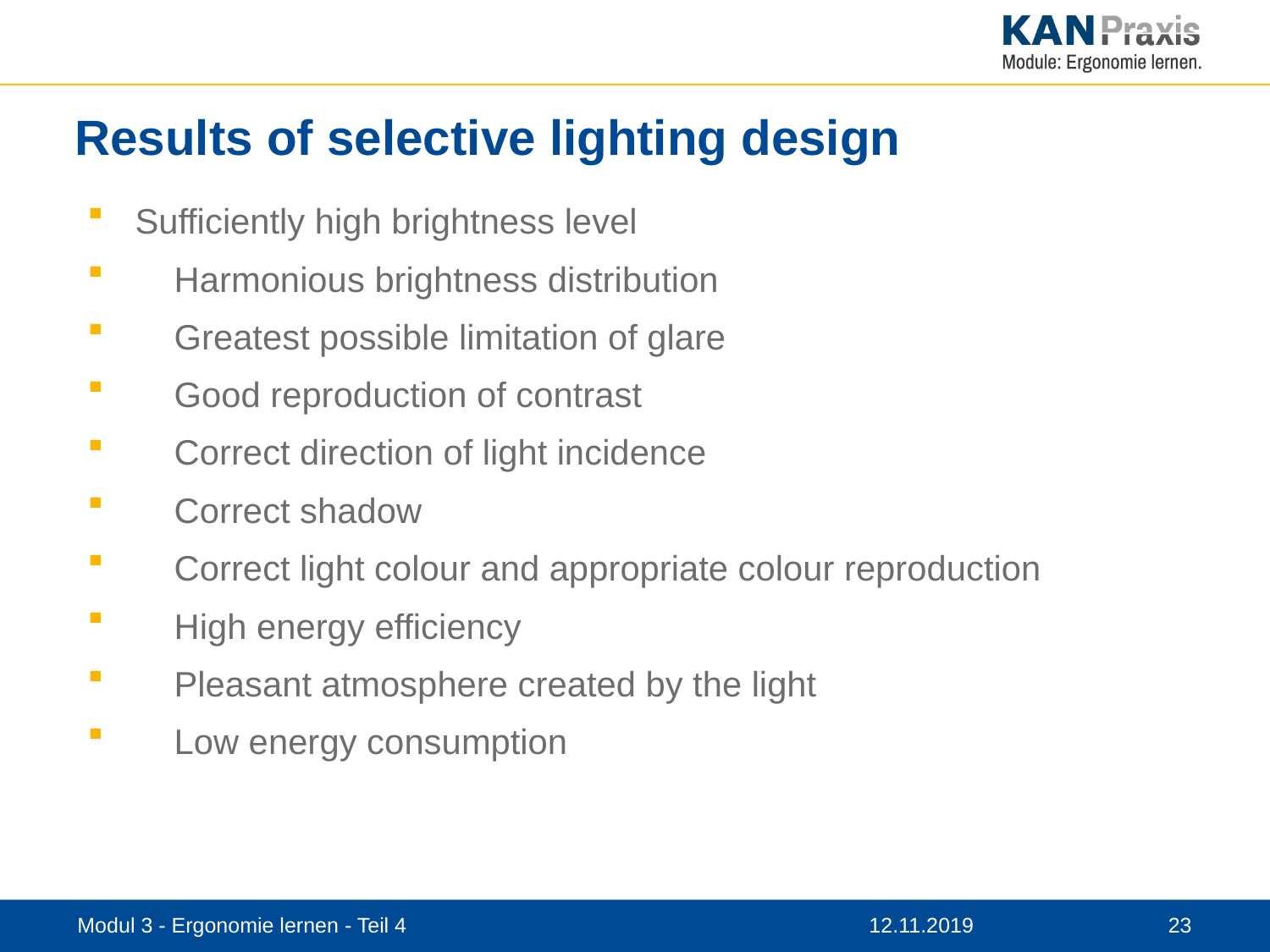

# Results of selective lighting design

Sufficiently high brightness level
    Harmonious brightness distribution
    Greatest possible limitation of glare
    Good reproduction of contrast
    Correct direction of light incidence
    Correct shadow
    Correct light colour and appropriate colour reproduction
    High energy efficiency
    Pleasant atmosphere created by the light
    Low energy consumption

Modul 3 - Ergonomie lernen - Teil 4
12.11.2019
23